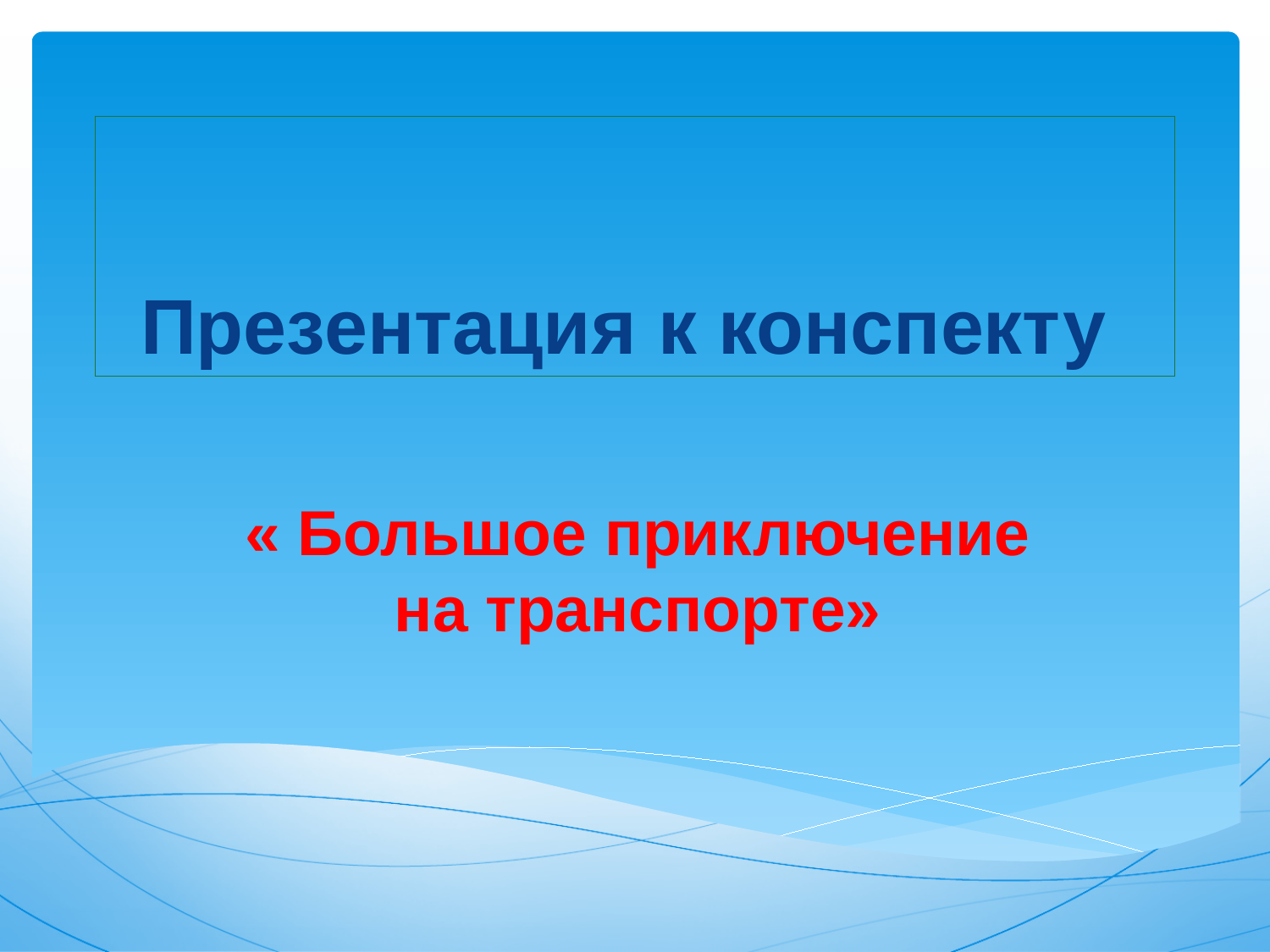

# Презентация к конспекту
« Большое приключение на транспорте»